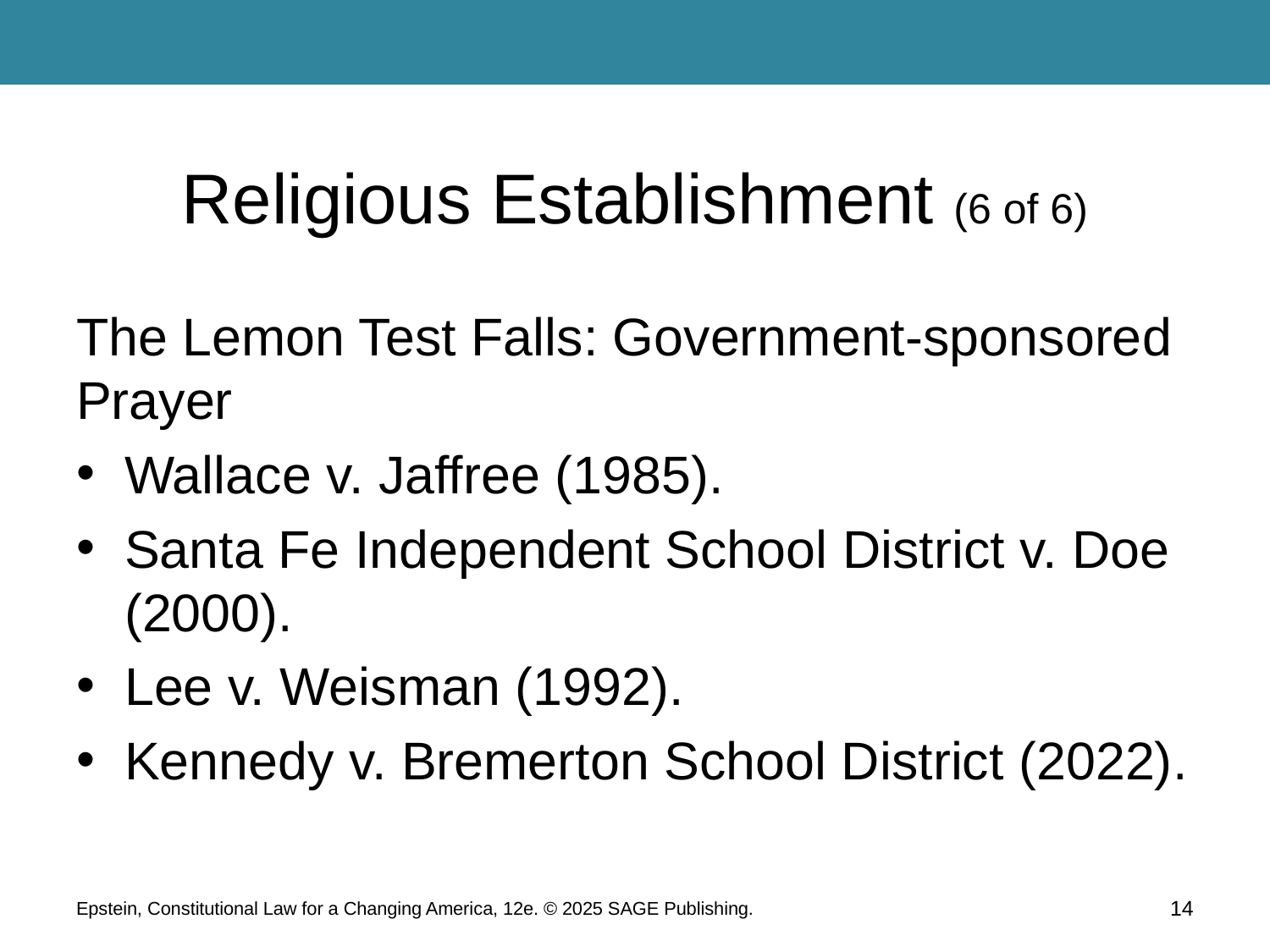

# Religious Establishment (6 of 6)
The Lemon Test Falls: Government-sponsored Prayer
Wallace v. Jaffree (1985).
Santa Fe Independent School District v. Doe (2000).
Lee v. Weisman (1992).
Kennedy v. Bremerton School District (2022).
Epstein, Constitutional Law for a Changing America, 12e. © 2025 SAGE Publishing.
14